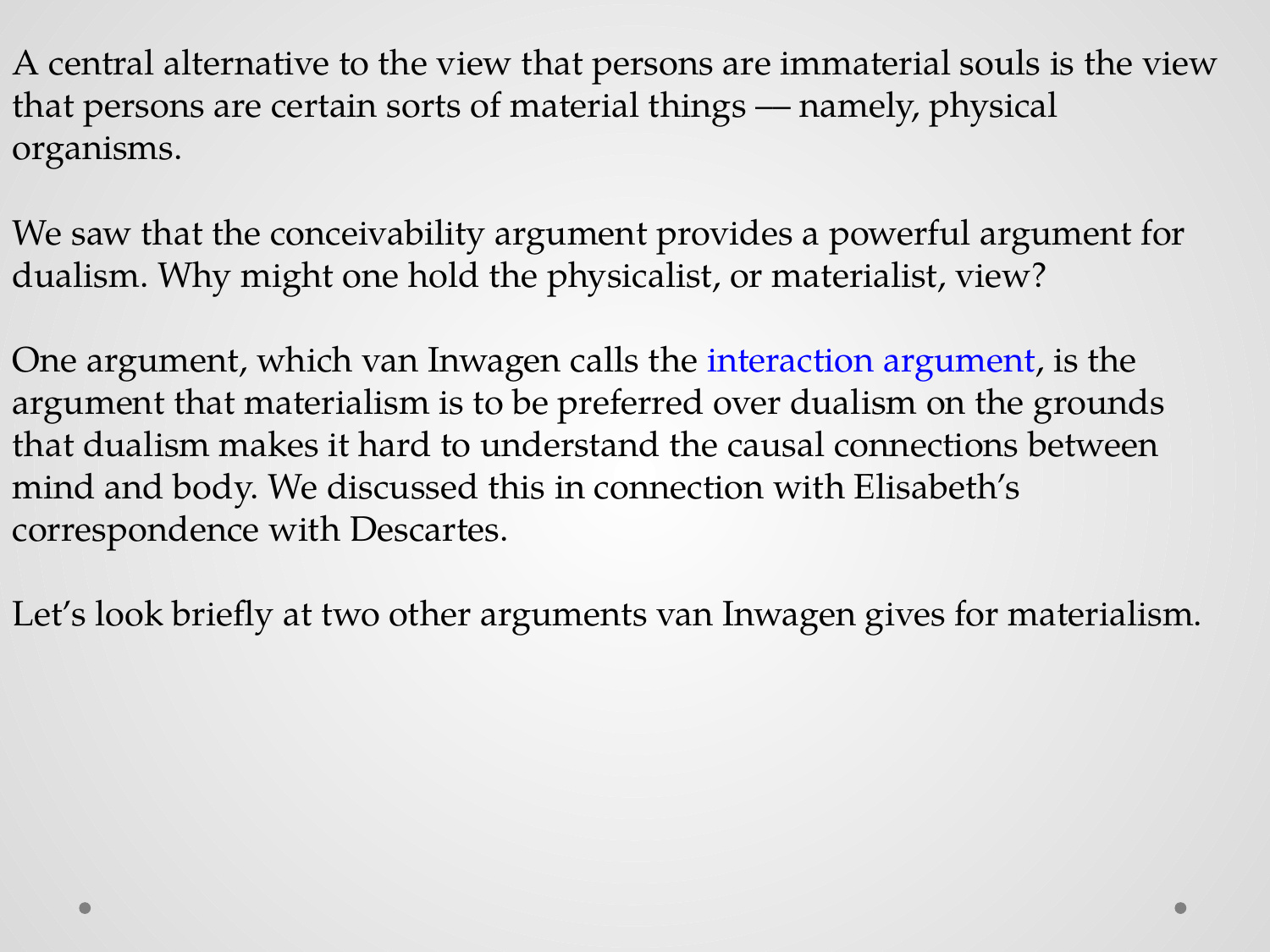

A central alternative to the view that persons are immaterial souls is the view  that persons are certain sorts of material things –– namely, physical organisms.

We saw that the conceivability argument provides a powerful argument for dualism. Why might one hold the physicalist, or materialist, view?

One argument, which van Inwagen calls the interaction argument, is the argument that materialism is to be preferred over dualism on the grounds that dualism makes it hard to understand the causal connections between mind and body. We discussed this in connection with Elisabeth’s correspondence with Descartes.

Let’s look briefly at two other arguments van Inwagen gives for materialism.